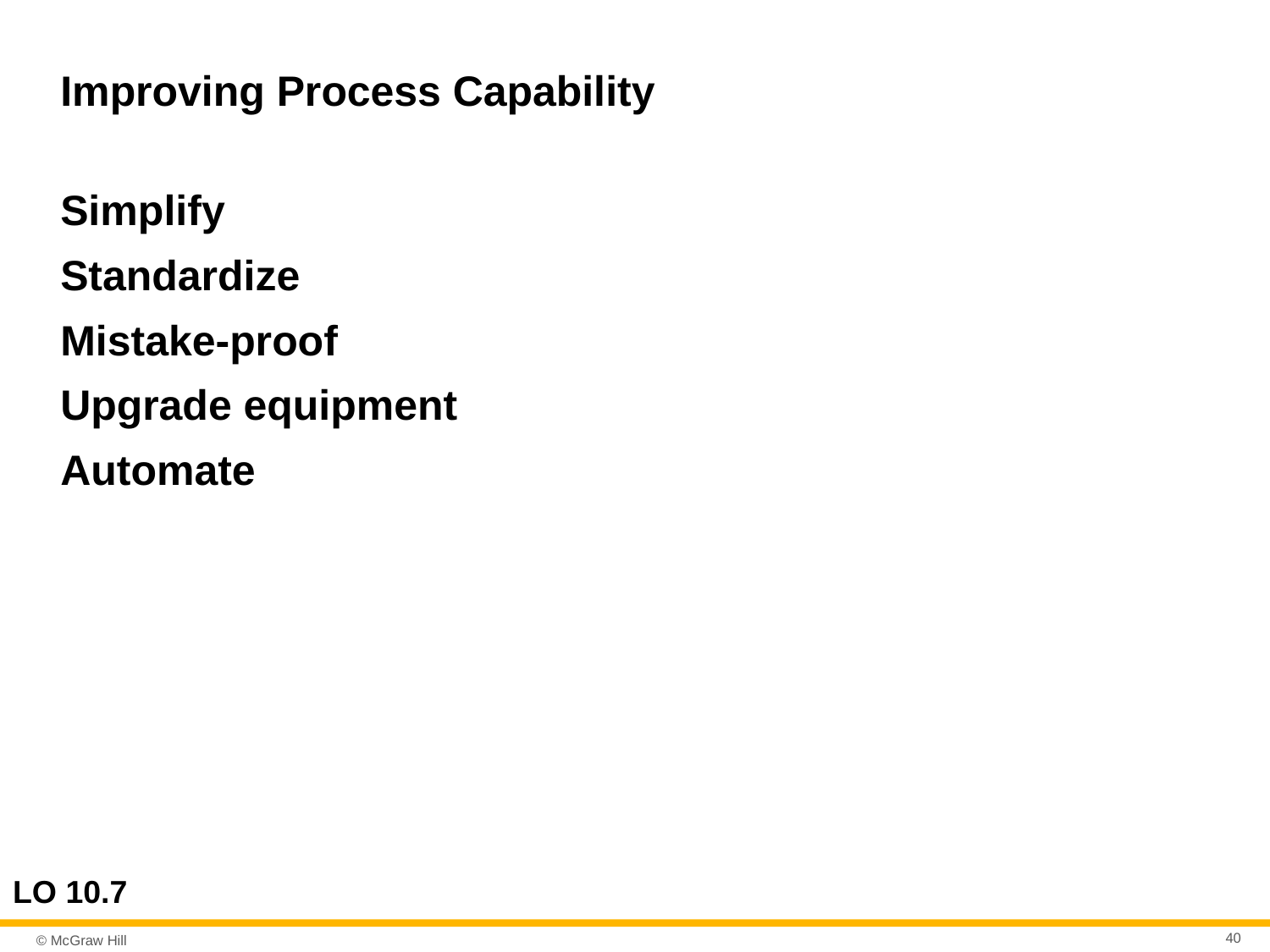

# Improving Process Capability
Simplify
Standardize
Mistake-proof
Upgrade equipment
Automate
LO 10.7